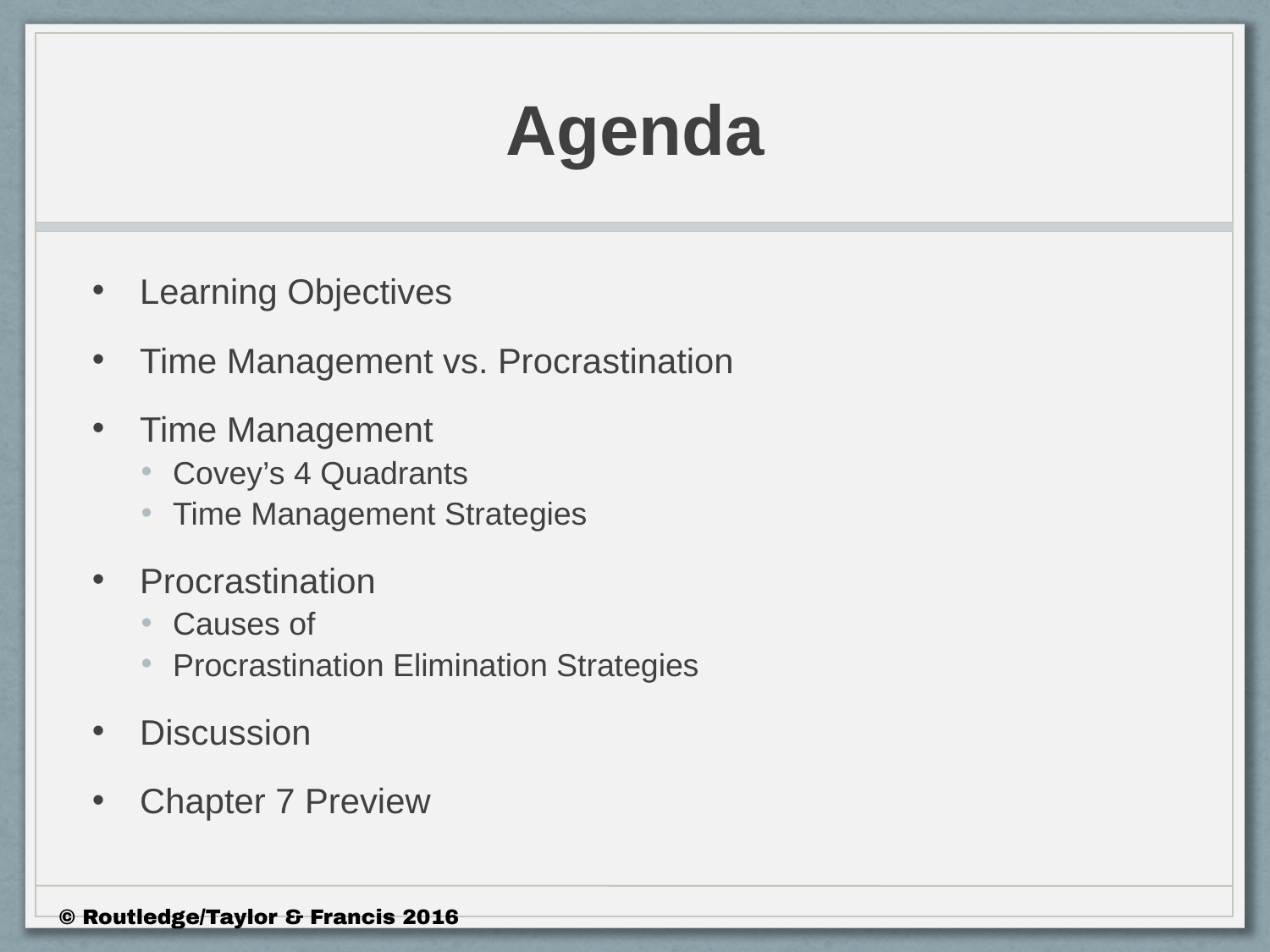

# Agenda
Learning Objectives
Time Management vs. Procrastination
Time Management
Covey’s 4 Quadrants
Time Management Strategies
Procrastination
Causes of
Procrastination Elimination Strategies
Discussion
Chapter 7 Preview
© Routledge/Taylor & Francis 2016